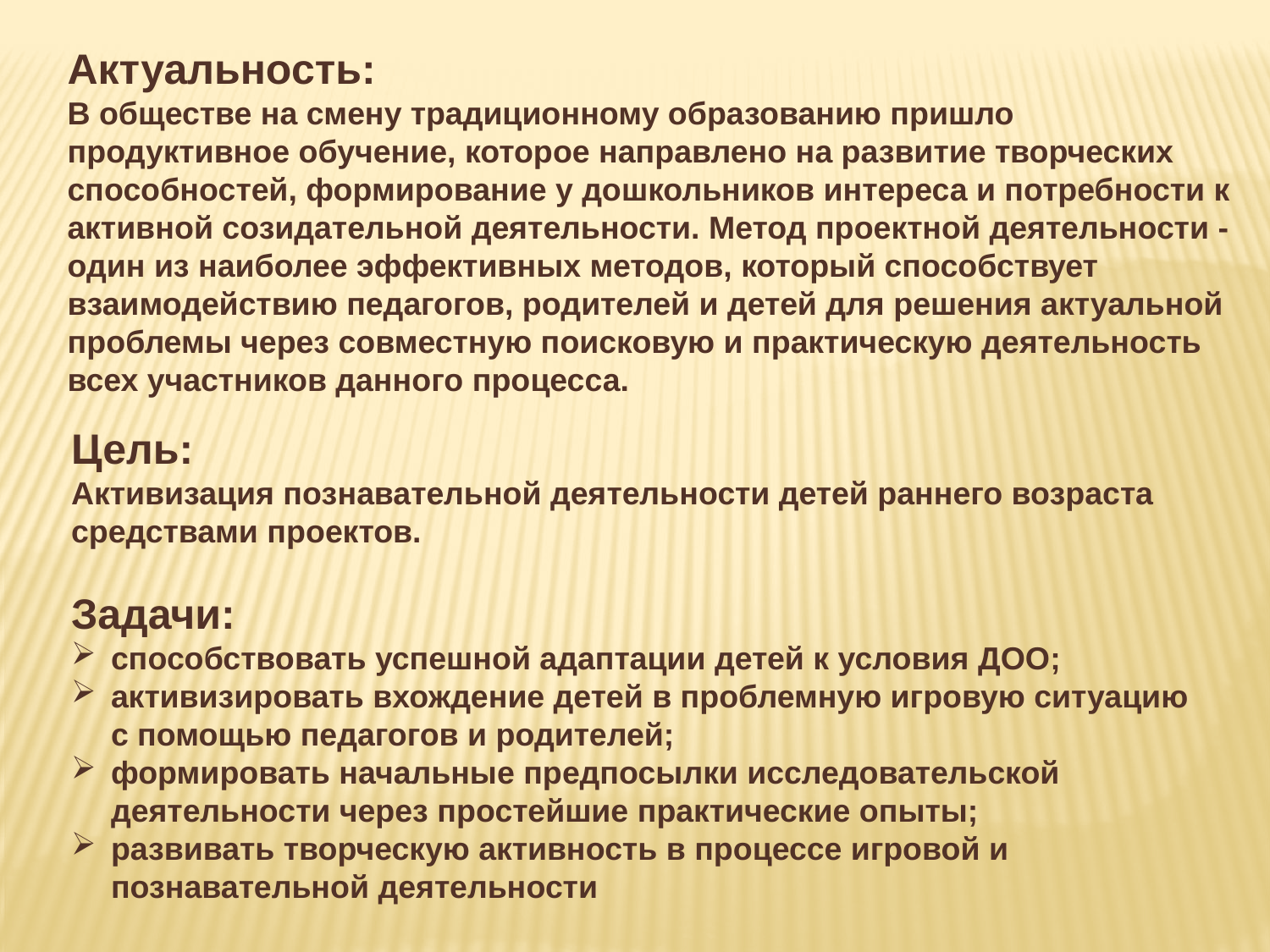

Актуальность:
В обществе на смену традиционному образованию пришло продуктивное обучение, которое направлено на развитие творческих способностей, формирование у дошкольников интереса и потребности к активной созидательной деятельности. Метод проектной деятельности - один из наиболее эффективных методов, который способствует взаимодействию педагогов, родителей и детей для решения актуальной проблемы через совместную поисковую и практическую деятельность всех участников данного процесса.
Цель:
Активизация познавательной деятельности детей раннего возраста средствами проектов.
Задачи:
способствовать успешной адаптации детей к условия ДОО;
активизировать вхождение детей в проблемную игровую ситуацию с помощью педагогов и родителей;
формировать начальные предпосылки исследовательской деятельности через простейшие практические опыты;
развивать творческую активность в процессе игровой и познавательной деятельности